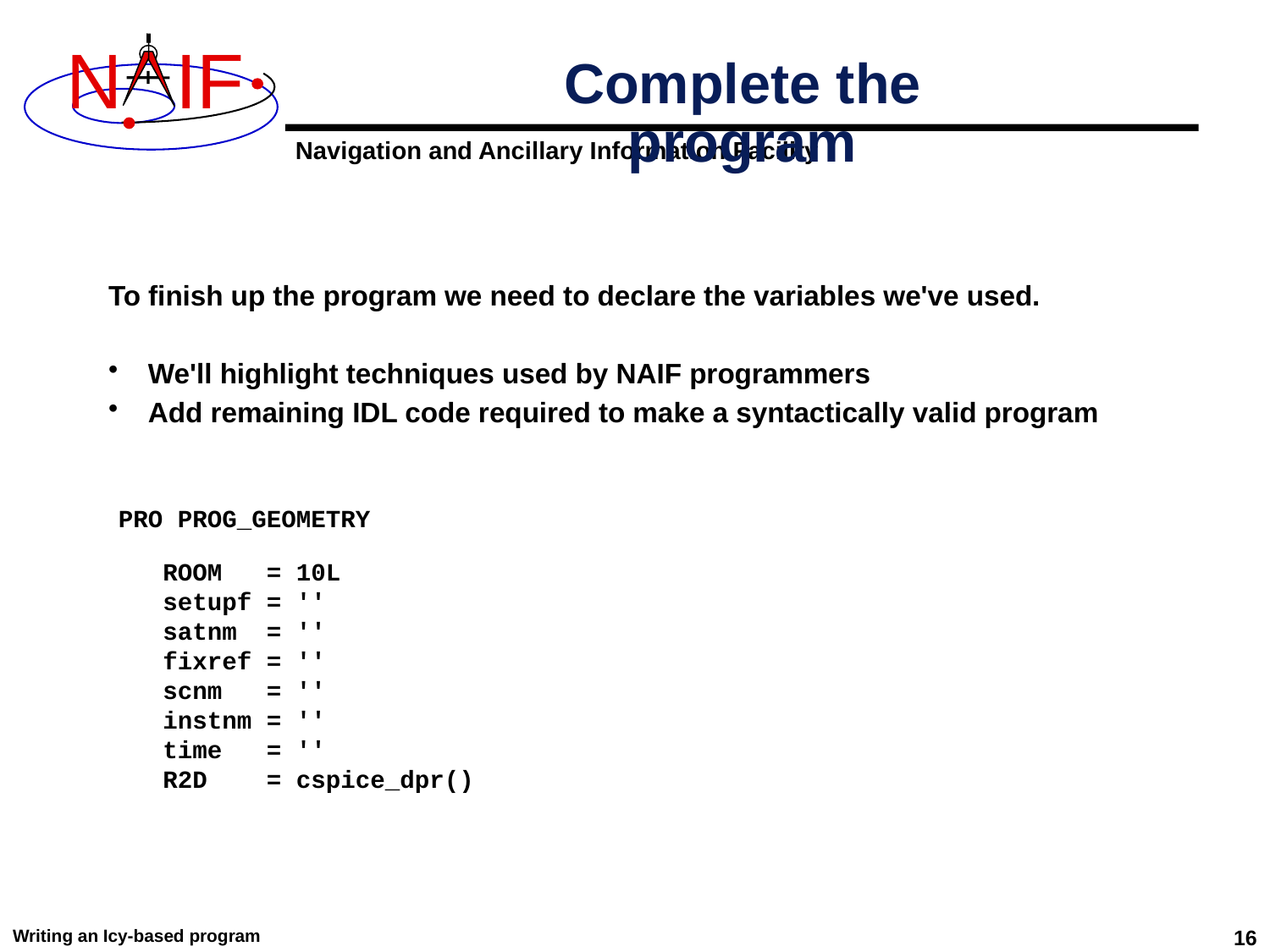

# Complete the program
To finish up the program we need to declare the variables we've used.

We'll highlight techniques used by NAIF programmers
Add remaining IDL code required to make a syntactically valid program
PRO PROG_GEOMETRY
   ROOM   = 10L
   setupf = ''
   satnm  = ''
   fixref = ''
   scnm   = ''
   instnm = ''
   time   = ''
   R2D    = cspice_dpr()
Writing an Icy-based program
16